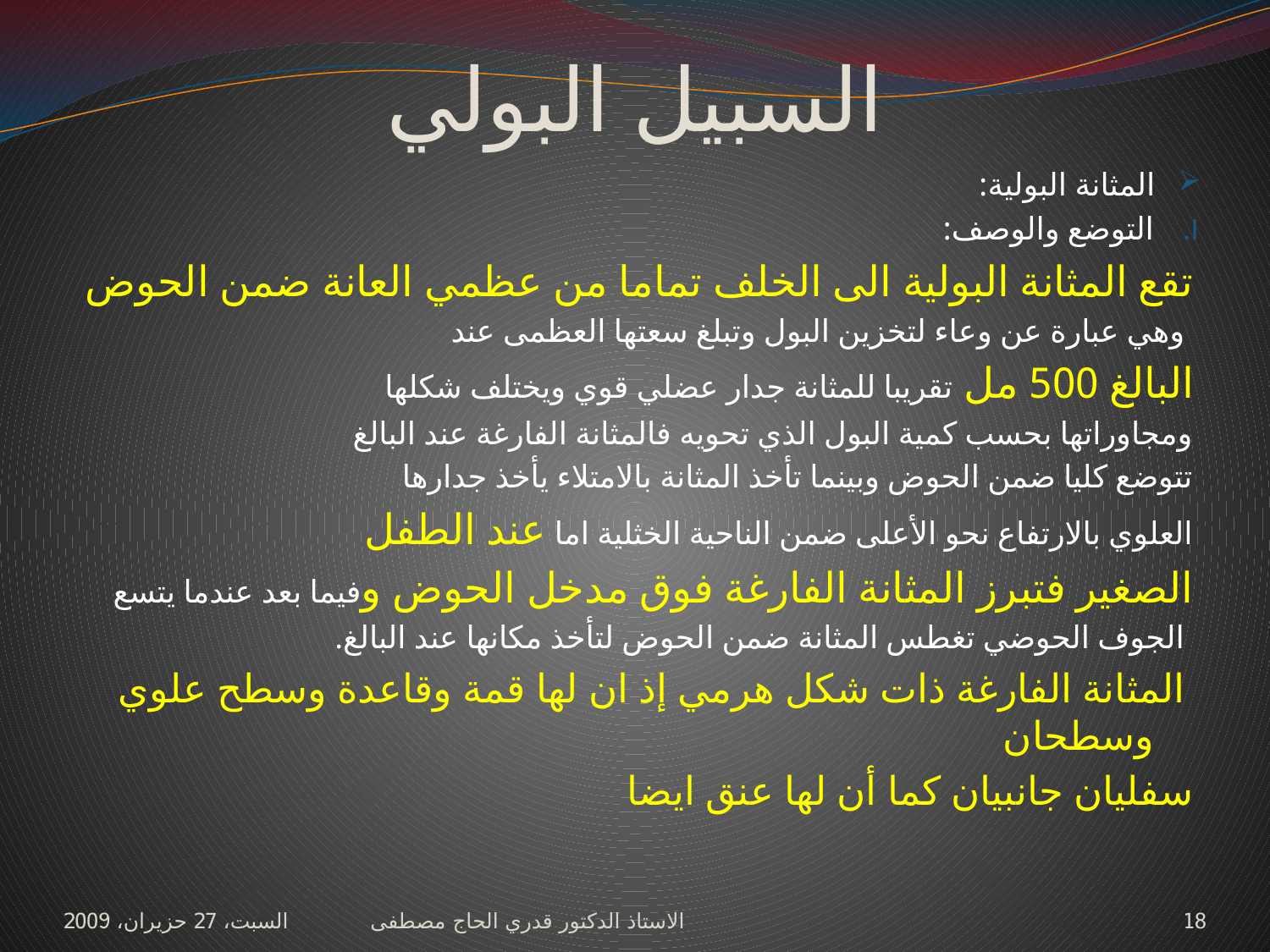

# السبيل البولي
 المثانة البولية:
التوضع والوصف:
تقع المثانة البولية الى الخلف تماما من عظمي العانة ضمن الحوض
 وهي عبارة عن وعاء لتخزين البول وتبلغ سعتها العظمى عند
البالغ 500 مل تقريبا للمثانة جدار عضلي قوي ويختلف شكلها
ومجاوراتها بحسب كمية البول الذي تحويه فالمثانة الفارغة عند البالغ
تتوضع كليا ضمن الحوض وبينما تأخذ المثانة بالامتلاء يأخذ جدارها
العلوي بالارتفاع نحو الأعلى ضمن الناحية الخثلية اما عند الطفل
الصغير فتبرز المثانة الفارغة فوق مدخل الحوض وفيما بعد عندما يتسع
 الجوف الحوضي تغطس المثانة ضمن الحوض لتأخذ مكانها عند البالغ.
 المثانة الفارغة ذات شكل هرمي إذ ان لها قمة وقاعدة وسطح علوي وسطحان
سفليان جانبيان كما أن لها عنق ايضا
السبت، 27 حزيران، 2009
الاستاذ الدكتور قدري الحاج مصطفى
18